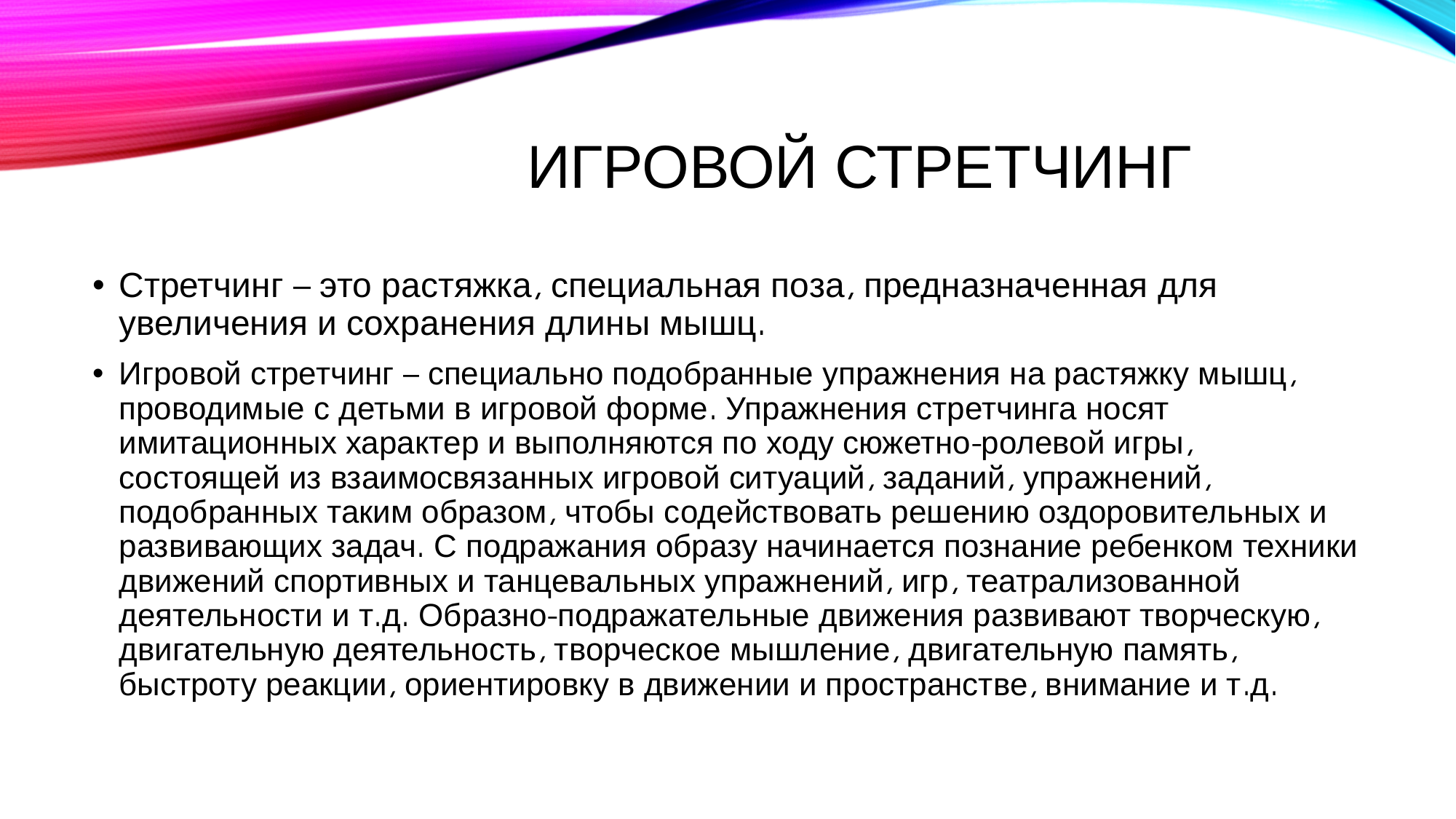

# ИГРОВОЙ СТРЕТЧИНГ
Стретчинг – это растяжка, специальная поза, предназначенная для увеличения и сохранения длины мышц.
Игровой стретчинг – специально подобранные упражнения на растяжку мышц, проводимые с детьми в игровой форме. Упражнения стретчинга носят имитационных характер и выполняются по ходу сюжетно-ролевой игры, состоящей из взаимосвязанных игровой ситуаций, заданий, упражнений, подобранных таким образом, чтобы содействовать решению оздоровительных и развивающих задач. С подражания образу начинается познание ребенком техники движений спортивных и танцевальных упражнений, игр, театрализованной деятельности и т.д. Образно-подражательные движения развивают творческую, двигательную деятельность, творческое мышление, двигательную память, быстроту реакции, ориентировку в движении и пространстве, внимание и т.д.